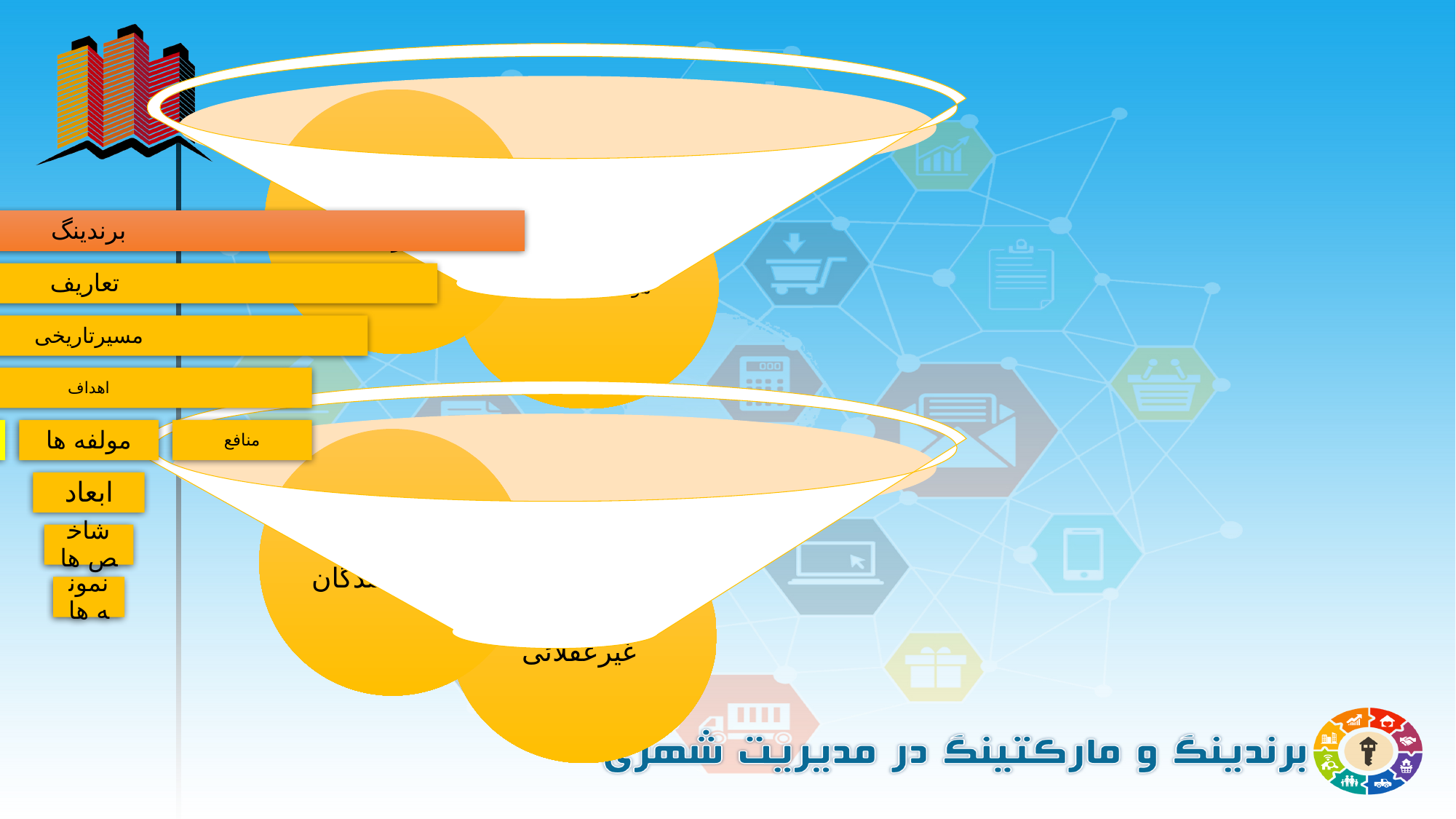

#
فعالیت های سازمان
برند
برندینگ
تعاریف
مسیرتاریخی
اهداف
مولفه ها
منافع
ابعاد
شاخص ها
نمونه ها
ادراك مصرفکنندگان